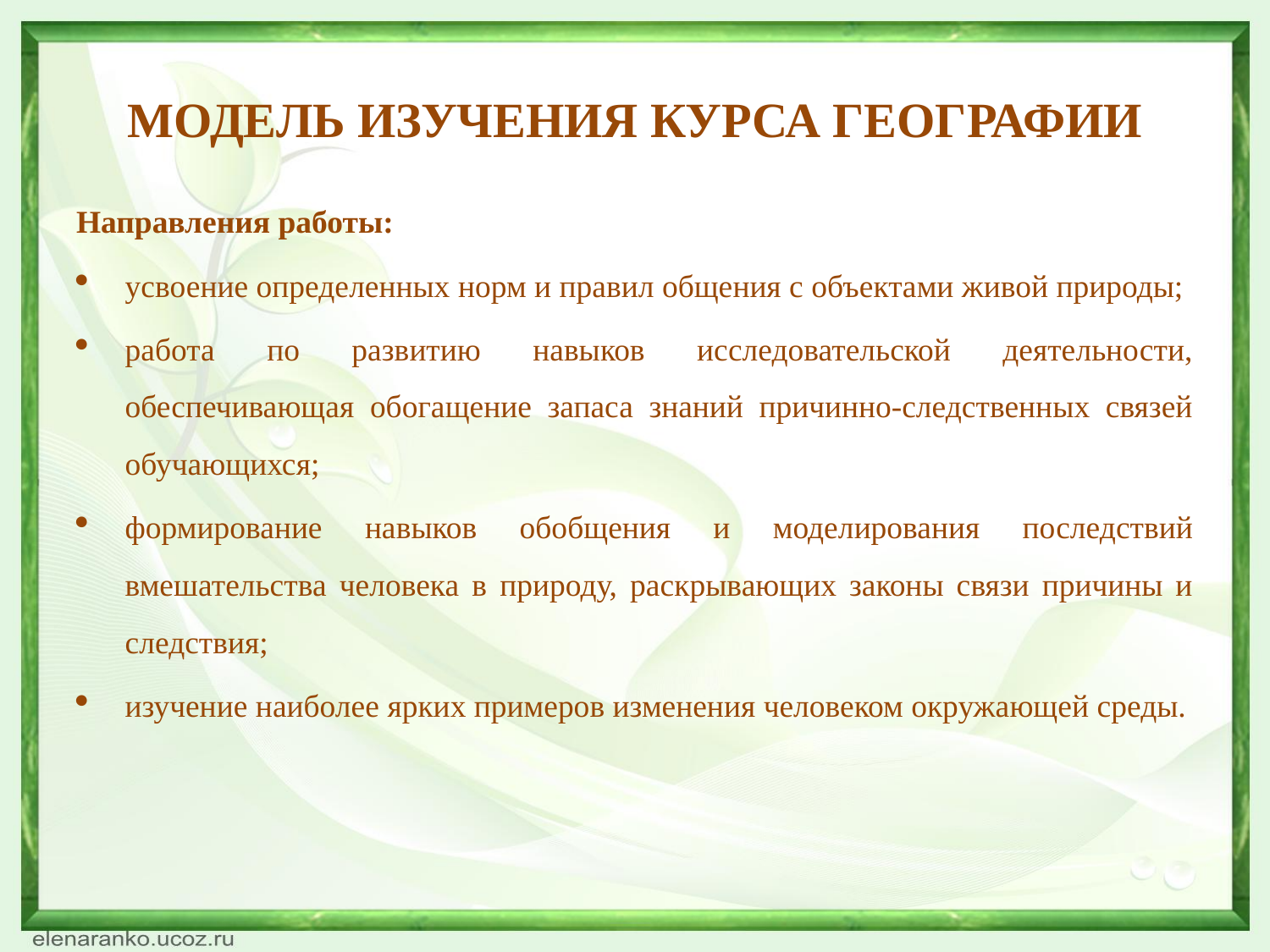

# МОДЕЛЬ ИЗУЧЕНИЯ КУРСА ГЕОГРАФИИ
Направления работы:
усвоение определенных норм и правил общения с объектами живой природы;
работа по развитию навыков исследовательской деятельности, обеспечивающая обогащение запаса знаний причинно-следственных связей обучающихся;
формирование навыков обобщения и моделирования последствий вмешательства человека в природу, раскрывающих законы связи причины и следствия;
изучение наиболее ярких примеров изменения человеком окружающей среды.